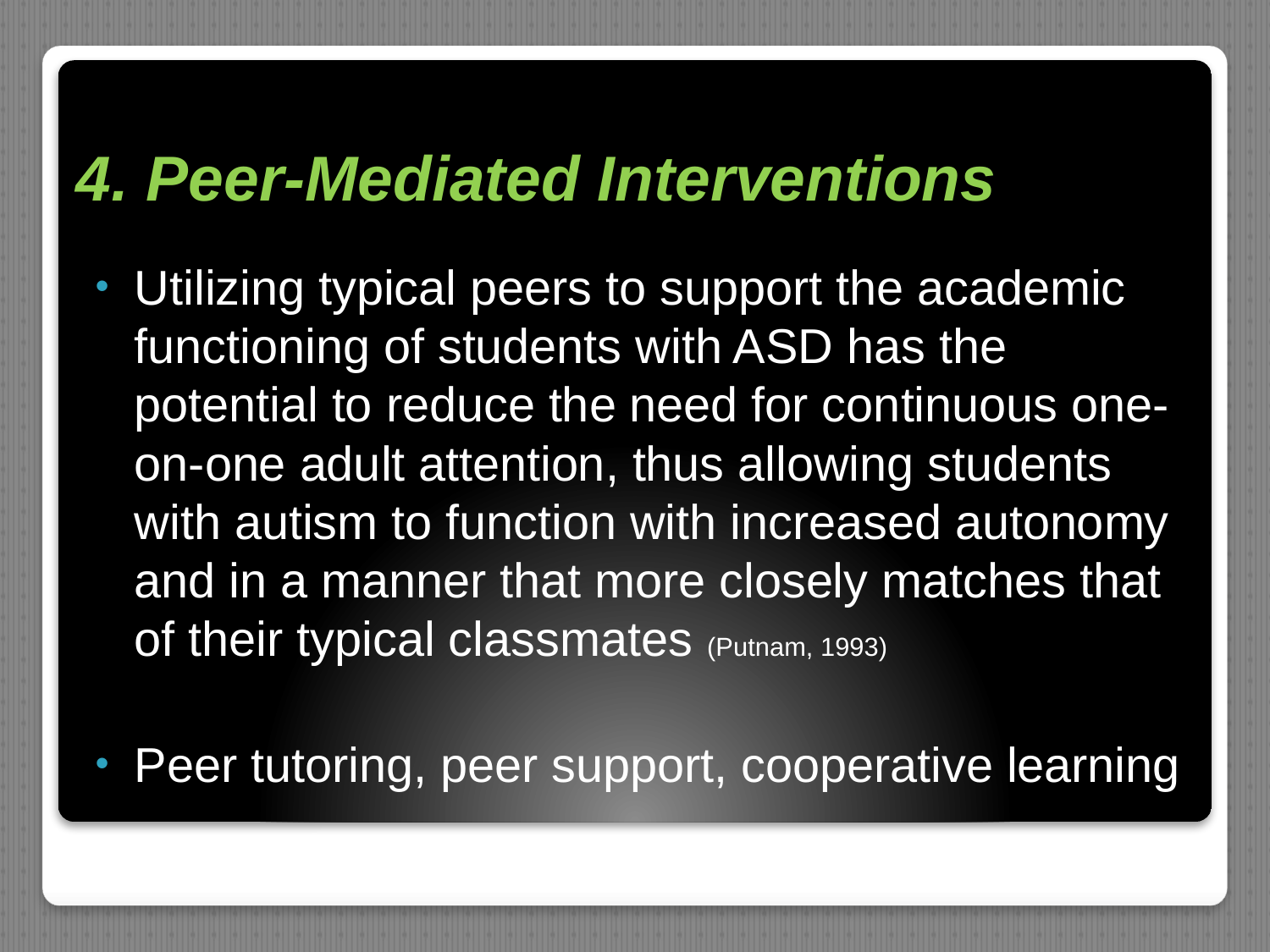

# 4. Peer-Mediated Interventions
Utilizing typical peers to support the academic functioning of students with ASD has the potential to reduce the need for continuous one-on-one adult attention, thus allowing students with autism to function with increased autonomy and in a manner that more closely matches that of their typical classmates (Putnam, 1993)

Peer tutoring, peer support, cooperative learning